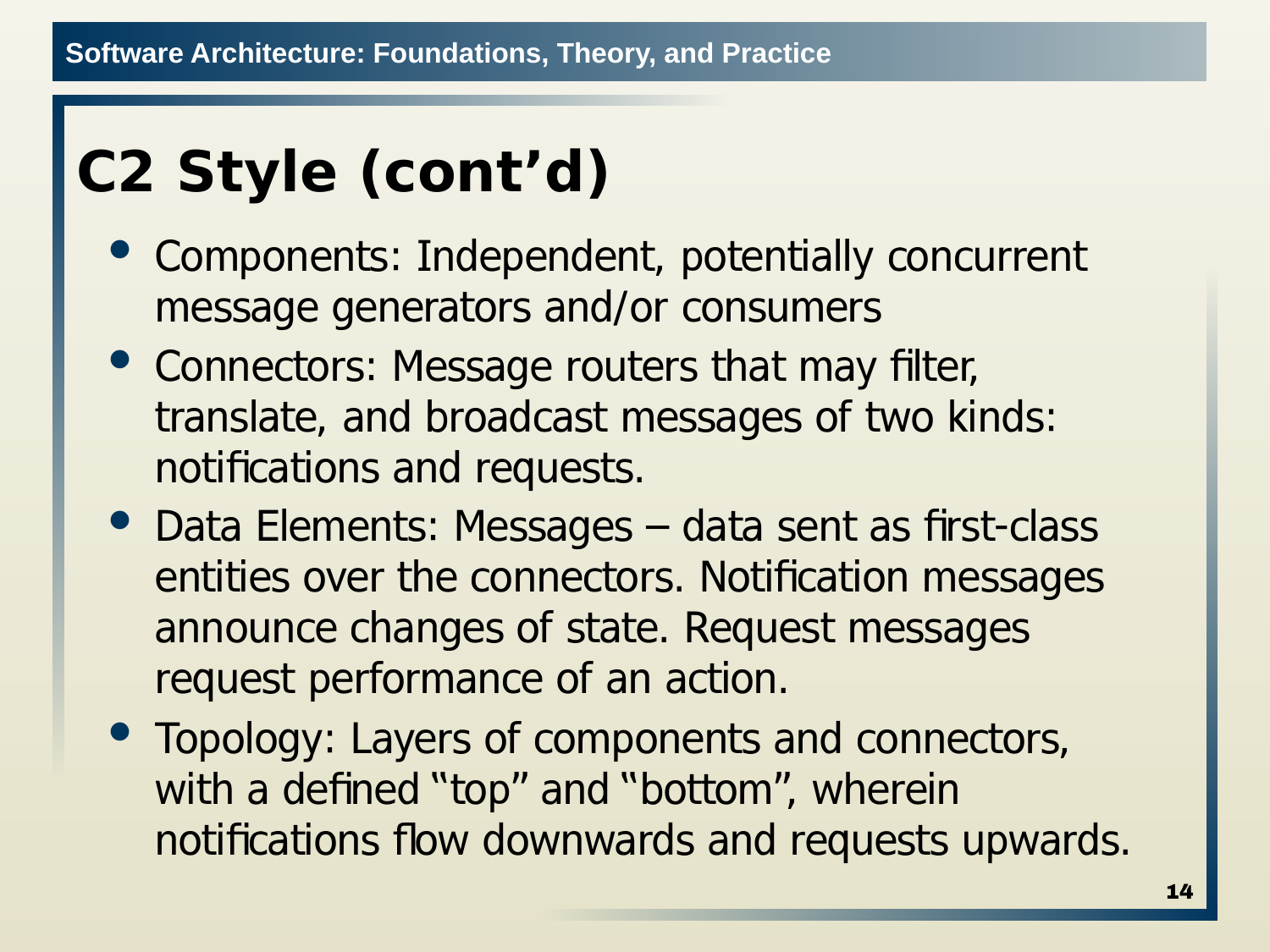

# C2 Style (cont’d)
Components: Independent, potentially concurrent message generators and/or consumers
Connectors: Message routers that may filter, translate, and broadcast messages of two kinds:  notifications and requests.
Data Elements: Messages – data sent as first-class entities over the connectors. Notification messages announce changes of state. Request messages request performance of an action.
Topology: Layers of components and connectors, with a defined “top” and “bottom”, wherein notifications flow downwards and requests upwards.
14